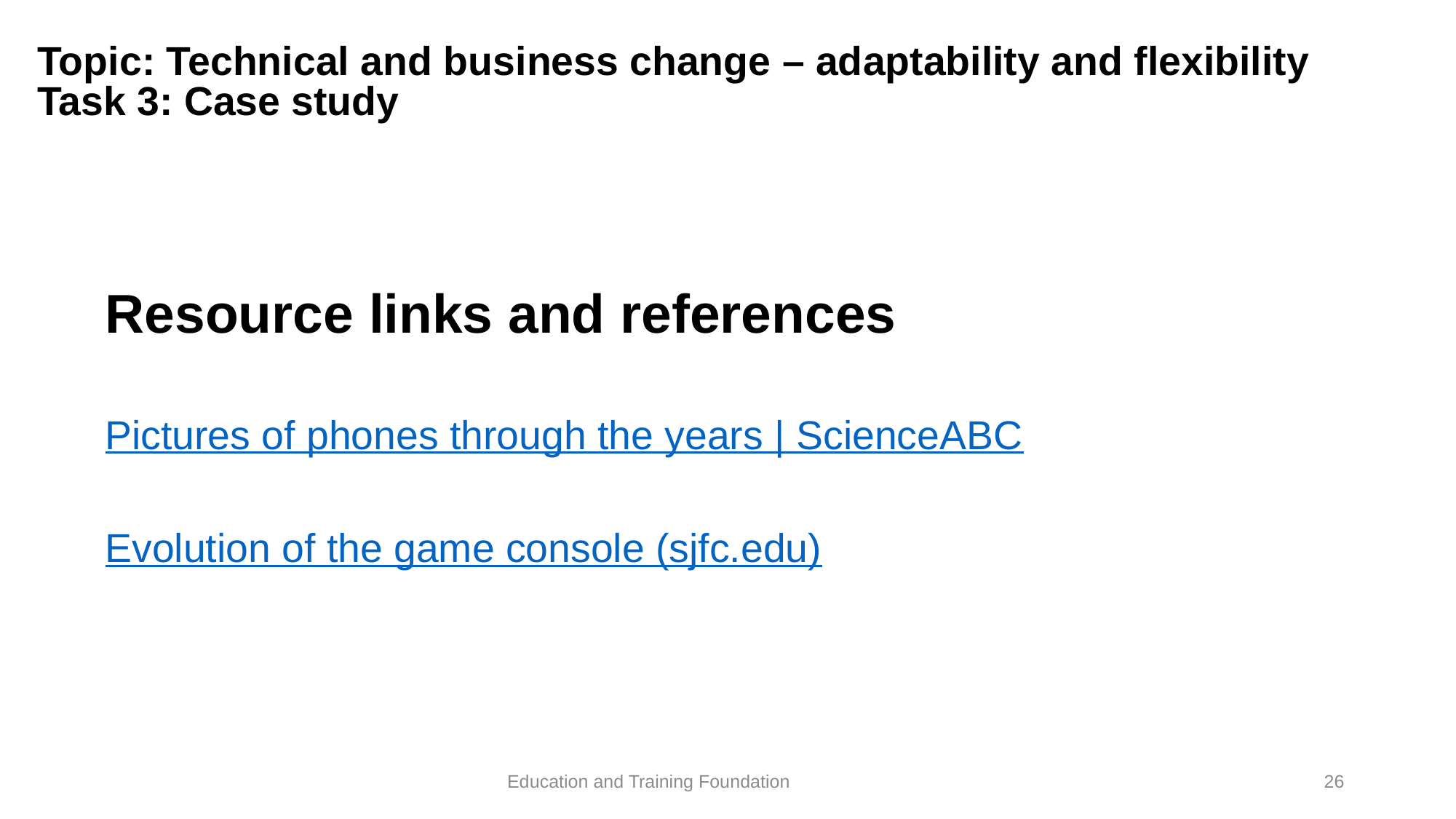

# Topic: Technical and business change – adaptability and flexibility Task 3: Case study
Resource links and references

Pictures of phones through the years | ScienceABC

Evolution of the game console (sjfc.edu)

26
Education and Training Foundation